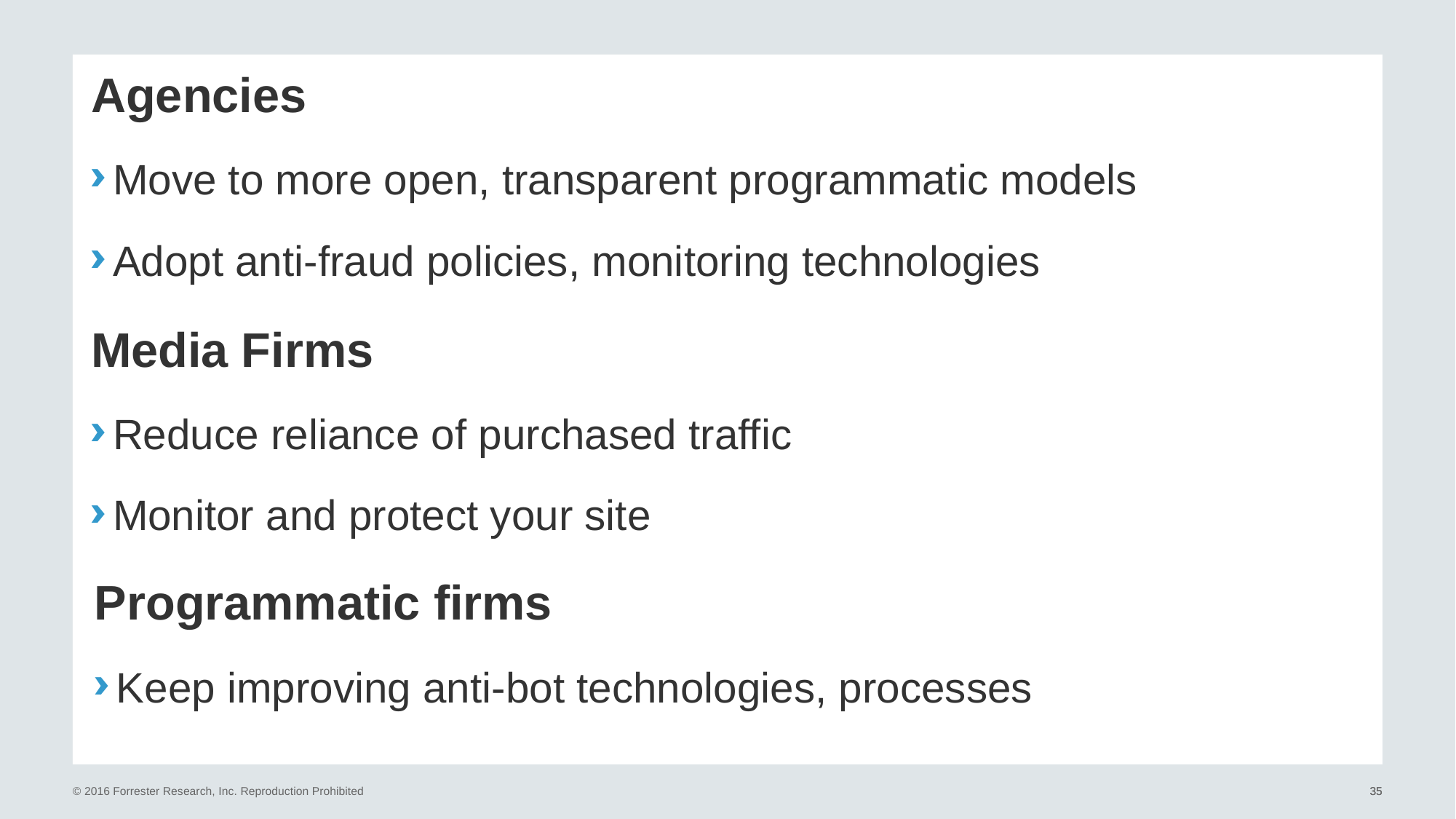

Agencies
Move to more open, transparent programmatic models
Adopt anti-fraud policies, monitoring technologies
Media Firms
Reduce reliance of purchased traffic
Monitor and protect your site
Programmatic firms
Keep improving anti-bot technologies, processes